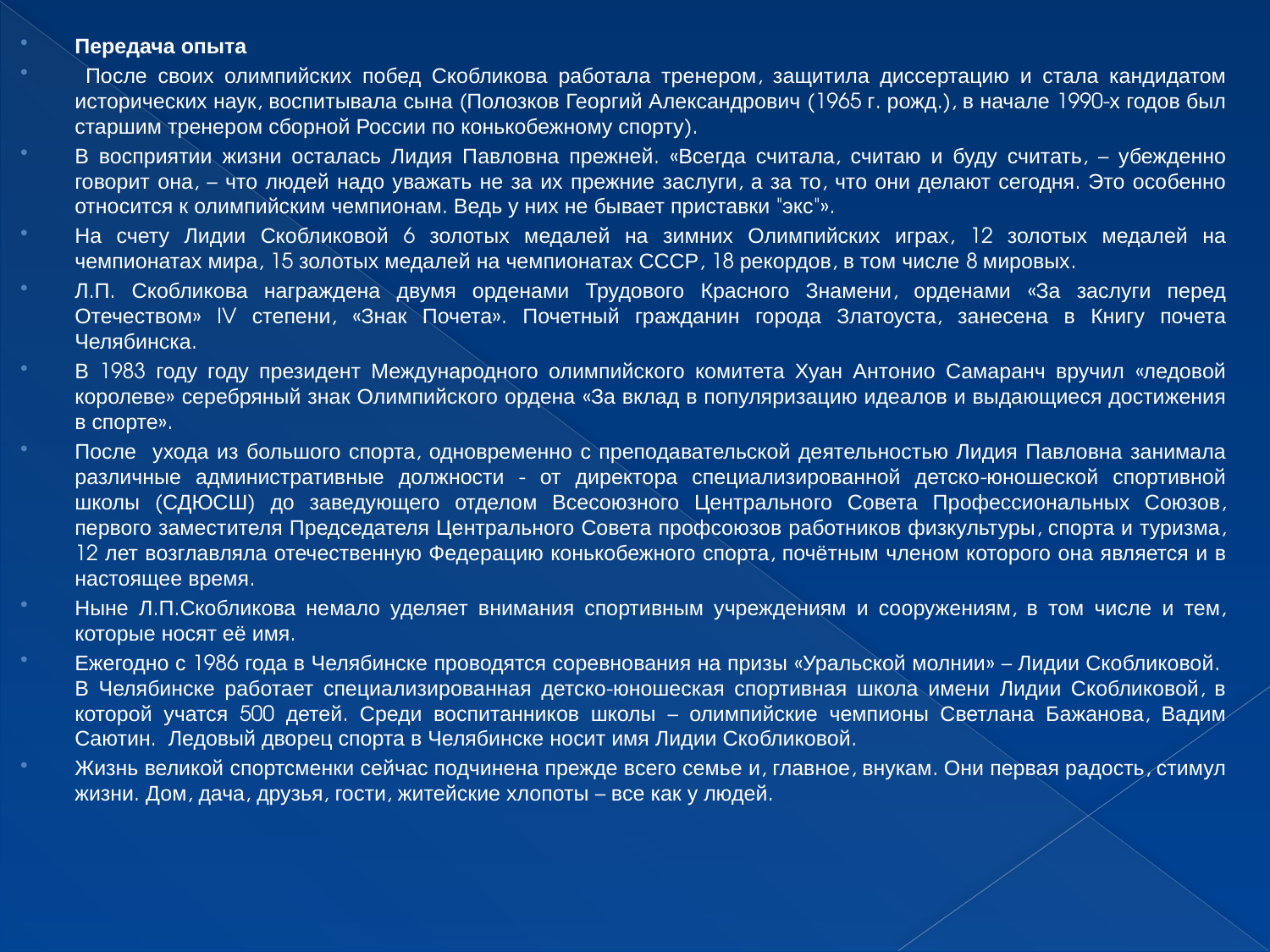

Передача опыта
 После своих олимпийских побед Скобликова работала тренером, защитила диссертацию и стала кандидатом исторических наук, воспитывала сына (Полозков Георгий Александрович (1965 г. рожд.), в начале 1990-х годов был старшим тренером сборной России по конькобежному спорту).
В восприятии жизни осталась Лидия Павловна прежней. «Всегда считала, считаю и буду считать, – убежденно говорит она, – что людей надо уважать не за их прежние заслуги, а за то, что они делают сегодня. Это особенно относится к олимпийским чемпионам. Ведь у них не бывает приставки "экс"».
На счету Лидии Скобликовой 6 золотых медалей на зимних Олимпийских играх, 12 золотых медалей на чемпионатах мира, 15 золотых медалей на чемпионатах СССР, 18 рекордов, в том числе 8 мировых.
Л.П. Скобликова награждена двумя орденами Трудового Красного Знамени, орденами «За заслуги перед Отечеством» IV степени, «Знак Почета». Почетный гражданин города Златоуста, занесена в Книгу почета Челябинска.
В 1983 году году президент Международного олимпийского комитета Хуан Антонио Самаранч вручил «ледовой королеве» серебряный знак Олимпийского ордена «За вклад в популяризацию идеалов и выдающиеся достижения в спорте».
После  ухода из большого спорта, одновременно с преподавательской деятельностью Лидия Павловна занимала различные административные должности - от директора специализированной детско-юношеской спортивной школы (СДЮСШ) до заведующего отделом Всесоюзного Центрального Совета Профессиональных Союзов, первого заместителя Председателя Центрального Совета профсоюзов работников физкультуры, спорта и туризма, 12 лет возглавляла отечественную Федерацию конькобежного спорта, почётным членом которого она является и в настоящее время.
Ныне Л.П.Скобликова немало уделяет внимания спортивным учреждениям и сооружениям, в том числе и тем, которые носят её имя.
Ежегодно с 1986 года в Челябинске проводятся соревнования на призы «Уральской молнии» – Лидии Скобликовой.  В Челябинске работает специализированная детско-юношеская спортивная школа имени Лидии Скобликовой, в которой учатся 500 детей. Среди воспитанников школы – олимпийские чемпионы Светлана Бажанова, Вадим Саютин.  Ледовый дворец спорта в Челябинске носит имя Лидии Скобликовой.
Жизнь великой спортсменки сейчас подчинена прежде всего семье и, главное, внукам. Они первая радость, стимул жизни. Дом, дача, друзья, гости, житейские хлопоты – все как у людей.